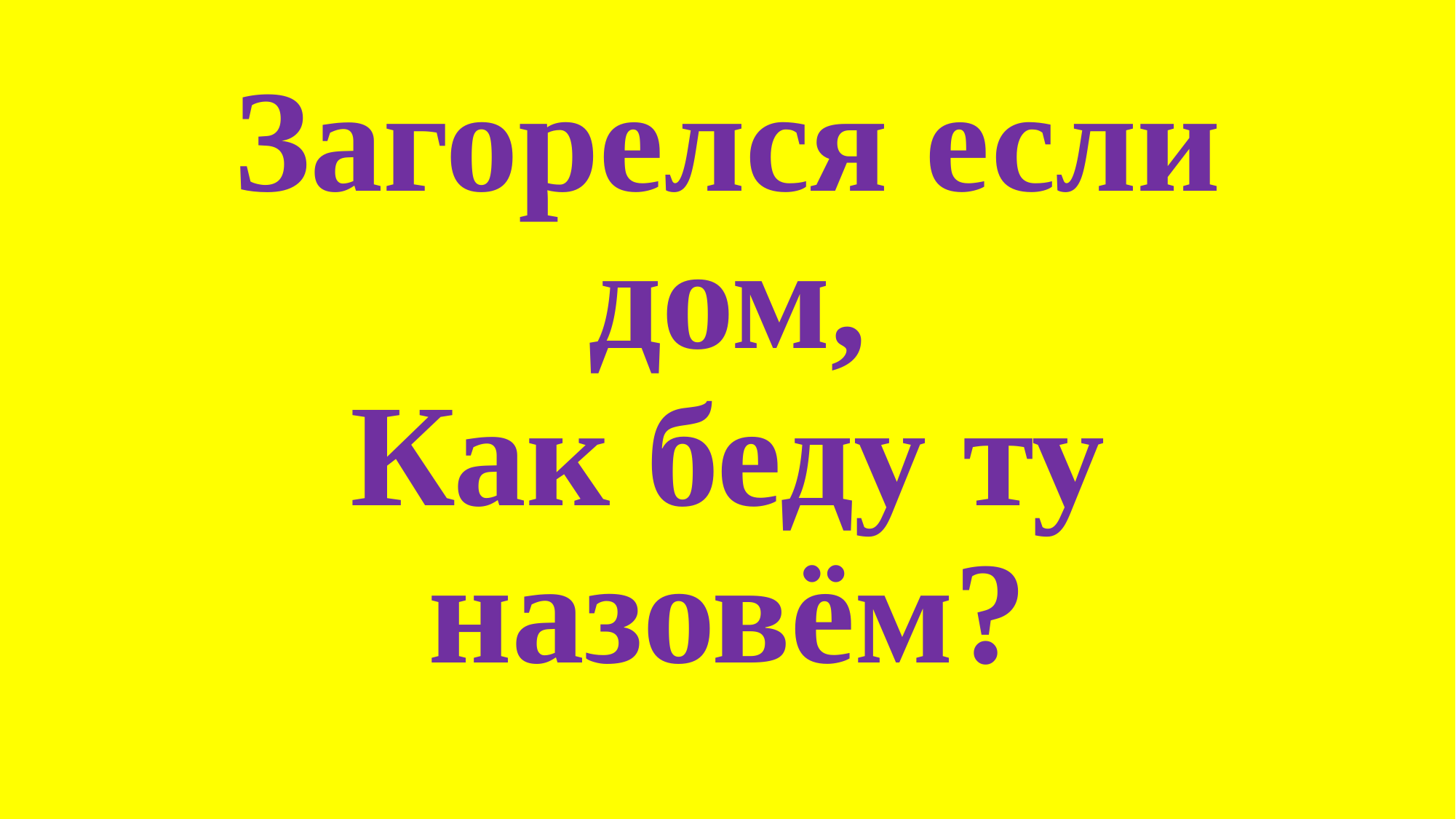

# Загорелся если дом, Как беду ту назовём?